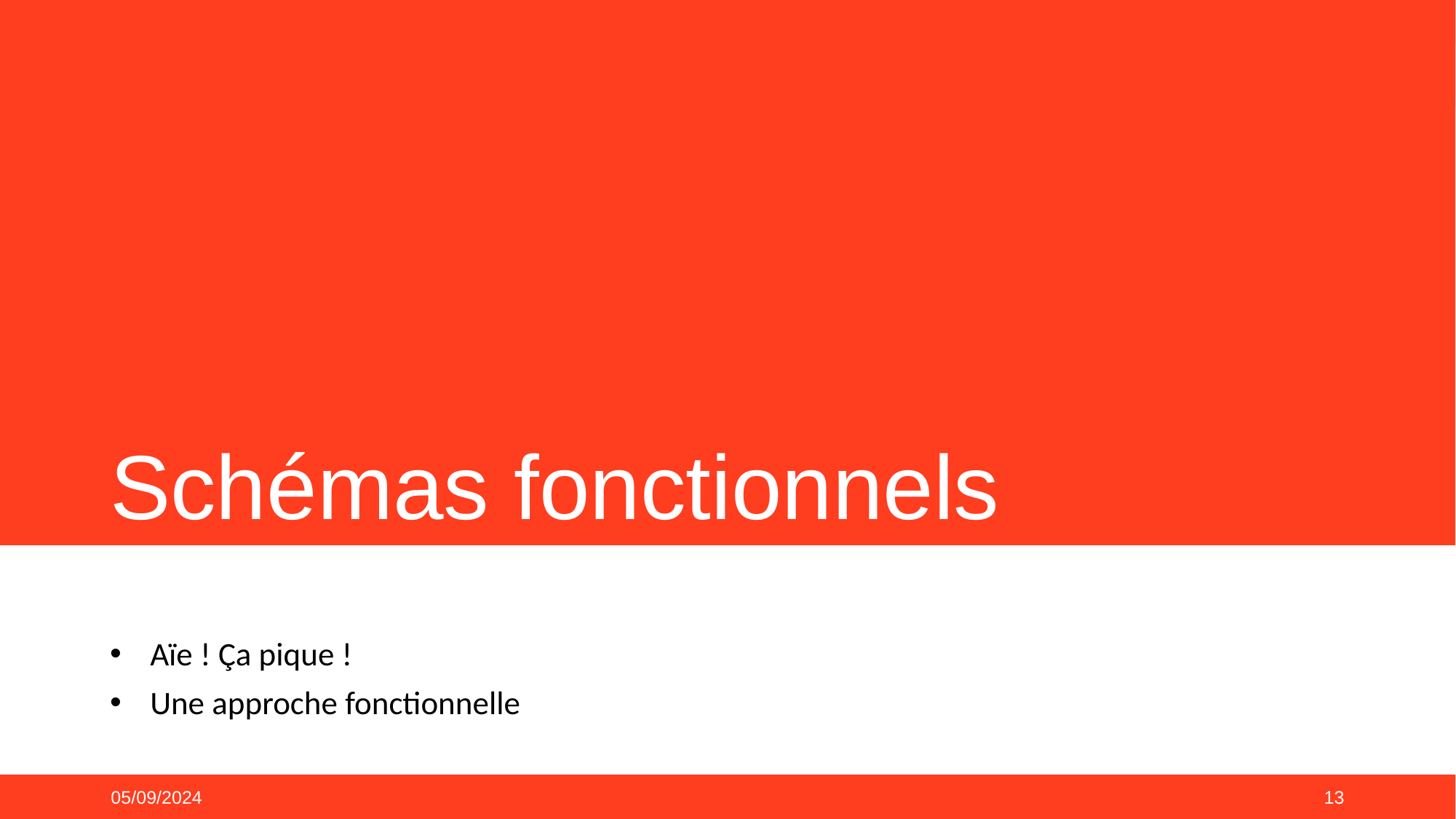

# Schémas fonctionnels
Aïe ! Ça pique !
Une approche fonctionnelle
05/09/2024

13